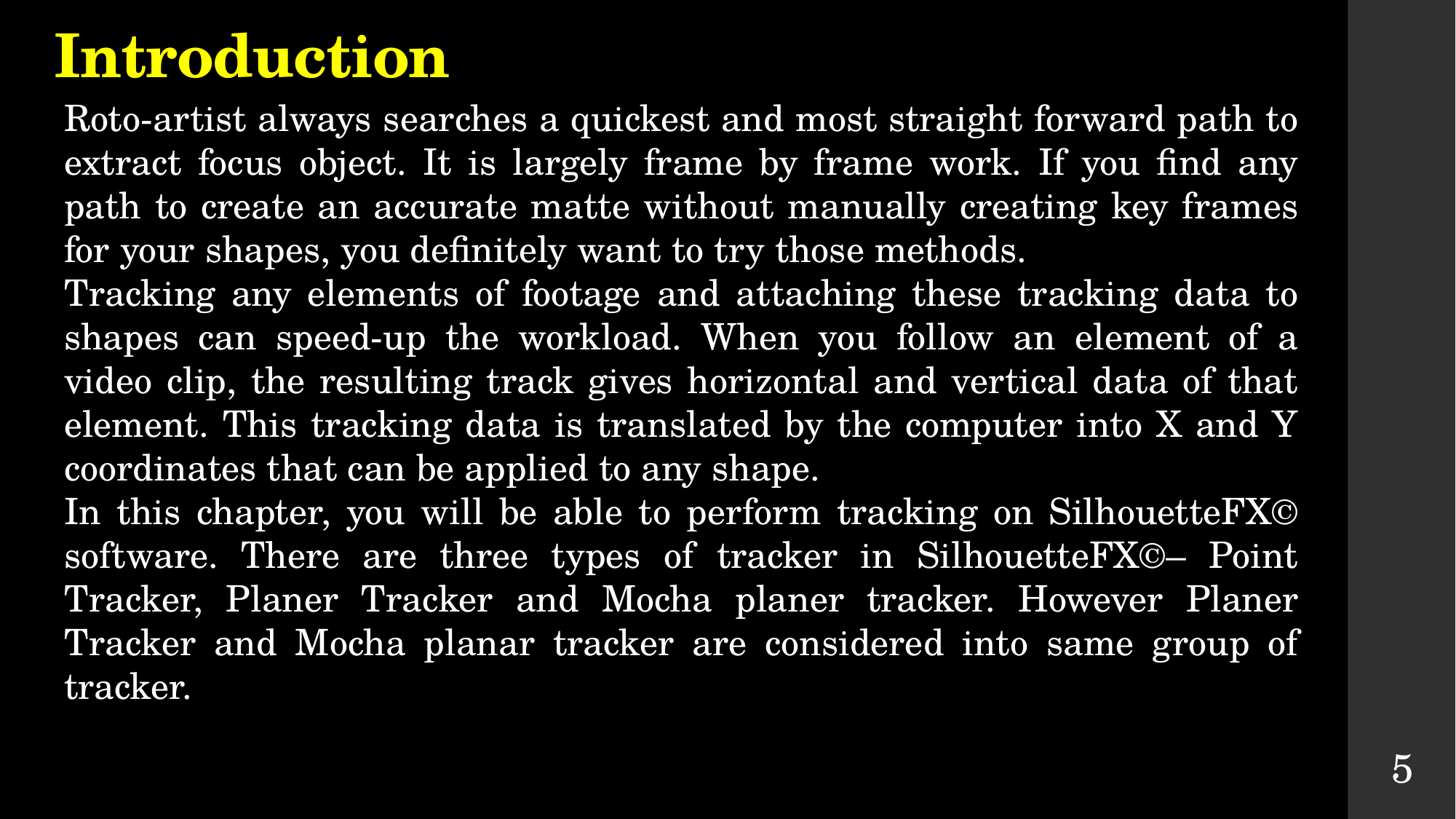

# Introduction
Roto-artist always searches a quickest and most straight forward path to extract focus object. It is largely frame by frame work. If you find any path to create an accurate matte without manually creating key frames for your shapes, you definitely want to try those methods.
Tracking any elements of footage and attaching these tracking data to shapes can speed-up the workload. When you follow an element of a video clip, the resulting track gives horizontal and vertical data of that element. This tracking data is translated by the computer into X and Y coordinates that can be applied to any shape.
In this chapter, you will be able to perform tracking on SilhouetteFX© software. There are three types of tracker in SilhouetteFX©– Point Tracker, Planer Tracker and Mocha planer tracker. However Planer Tracker and Mocha planar tracker are considered into same group of tracker.
5